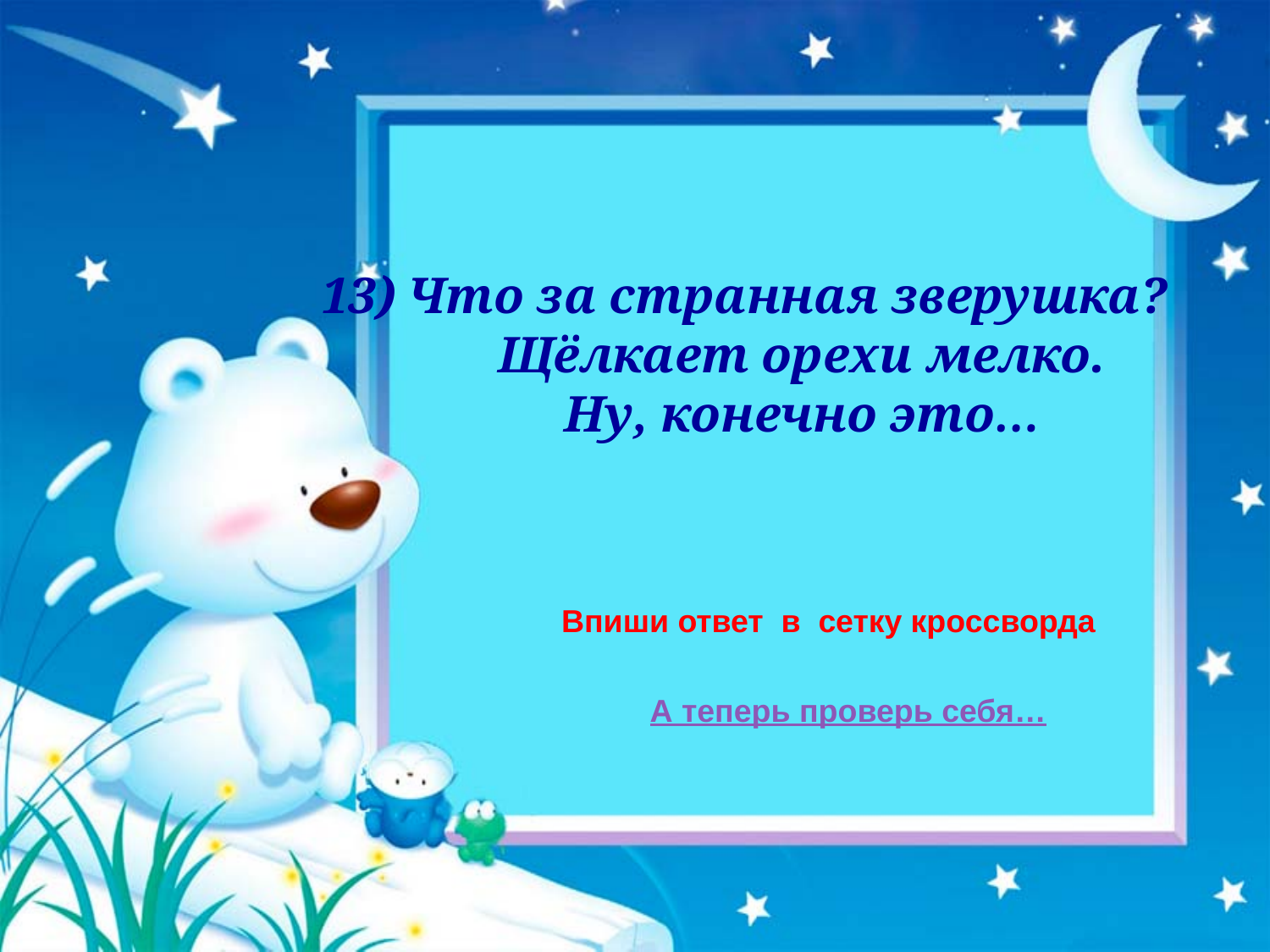

13) Что за странная зверушка?
         Щёлкает орехи мелко.
         Ну, конечно это…
Впиши ответ  в  сетку кроссворда
А теперь проверь себя…